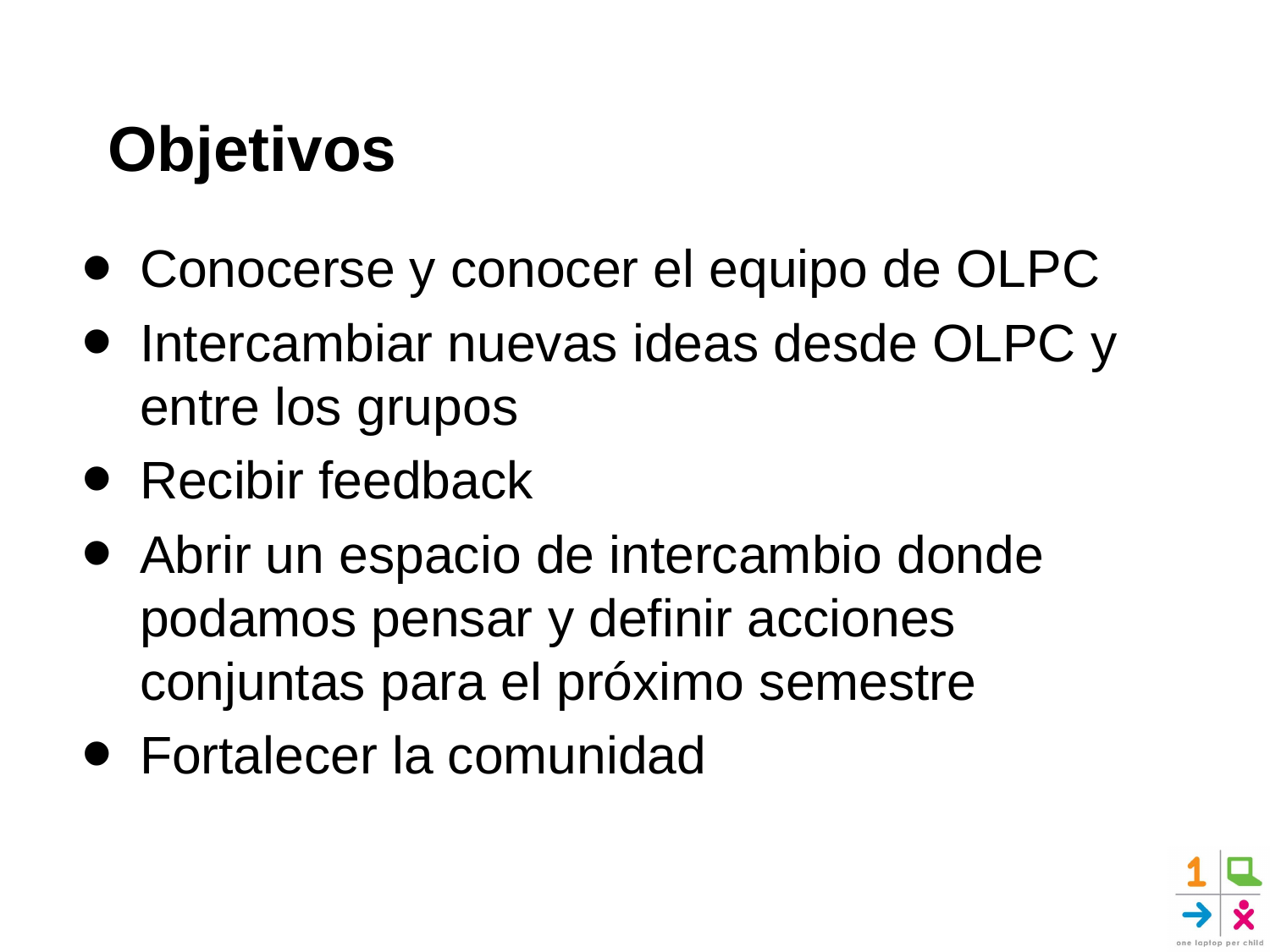

# Objetivos
Conocerse y conocer el equipo de OLPC
Intercambiar nuevas ideas desde OLPC y entre los grupos
Recibir feedback
Abrir un espacio de intercambio donde podamos pensar y definir acciones conjuntas para el próximo semestre
Fortalecer la comunidad